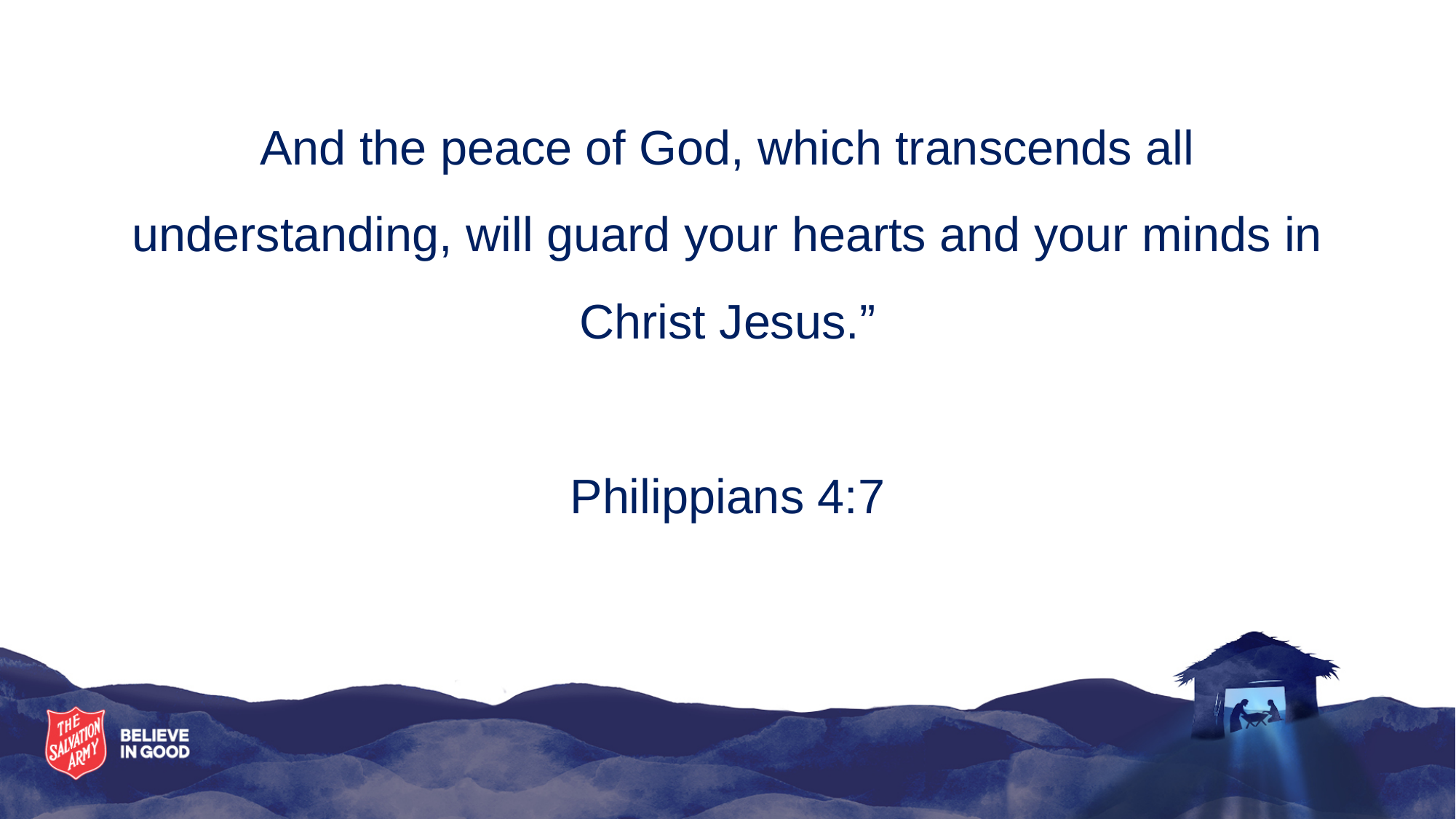

# And the peace of God, which transcends all understanding, will guard your hearts and your minds in Christ Jesus.” Philippians 4:7